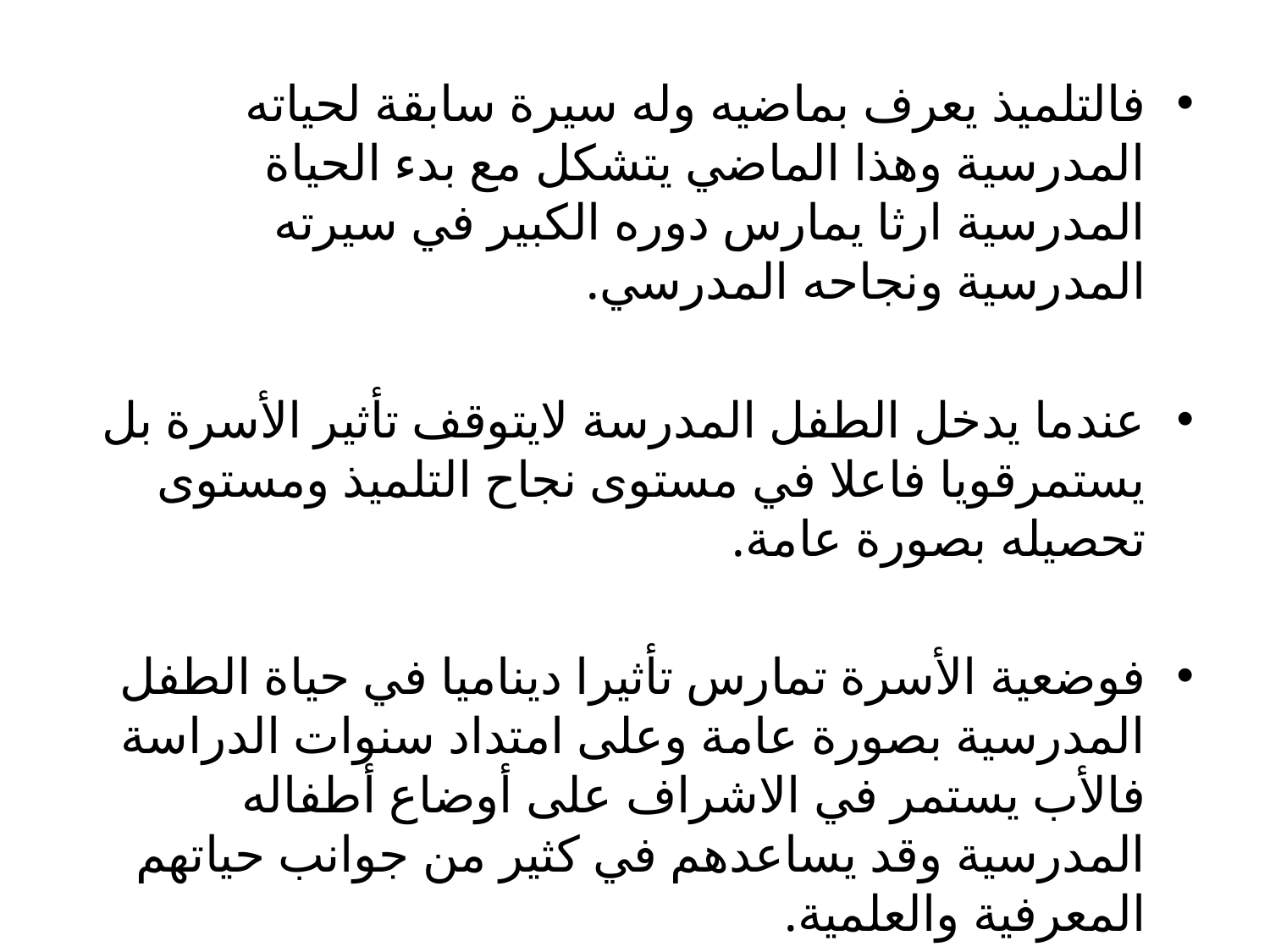

فالتلميذ يعرف بماضيه وله سيرة سابقة لحياته المدرسية وهذا الماضي يتشكل مع بدء الحياة المدرسية ارثا يمارس دوره الكبير في سيرته المدرسية ونجاحه المدرسي.

عندما يدخل الطفل المدرسة لايتوقف تأثير الأسرة بل يستمرقويا فاعلا في مستوى نجاح التلميذ ومستوى تحصيله بصورة عامة.

فوضعية الأسرة تمارس تأثيرا ديناميا في حياة الطفل المدرسية بصورة عامة وعلى امتداد سنوات الدراسة فالأب يستمر في الاشراف على أوضاع أطفاله المدرسية وقد يساعدهم في كثير من جوانب حياتهم المعرفية والعلمية.